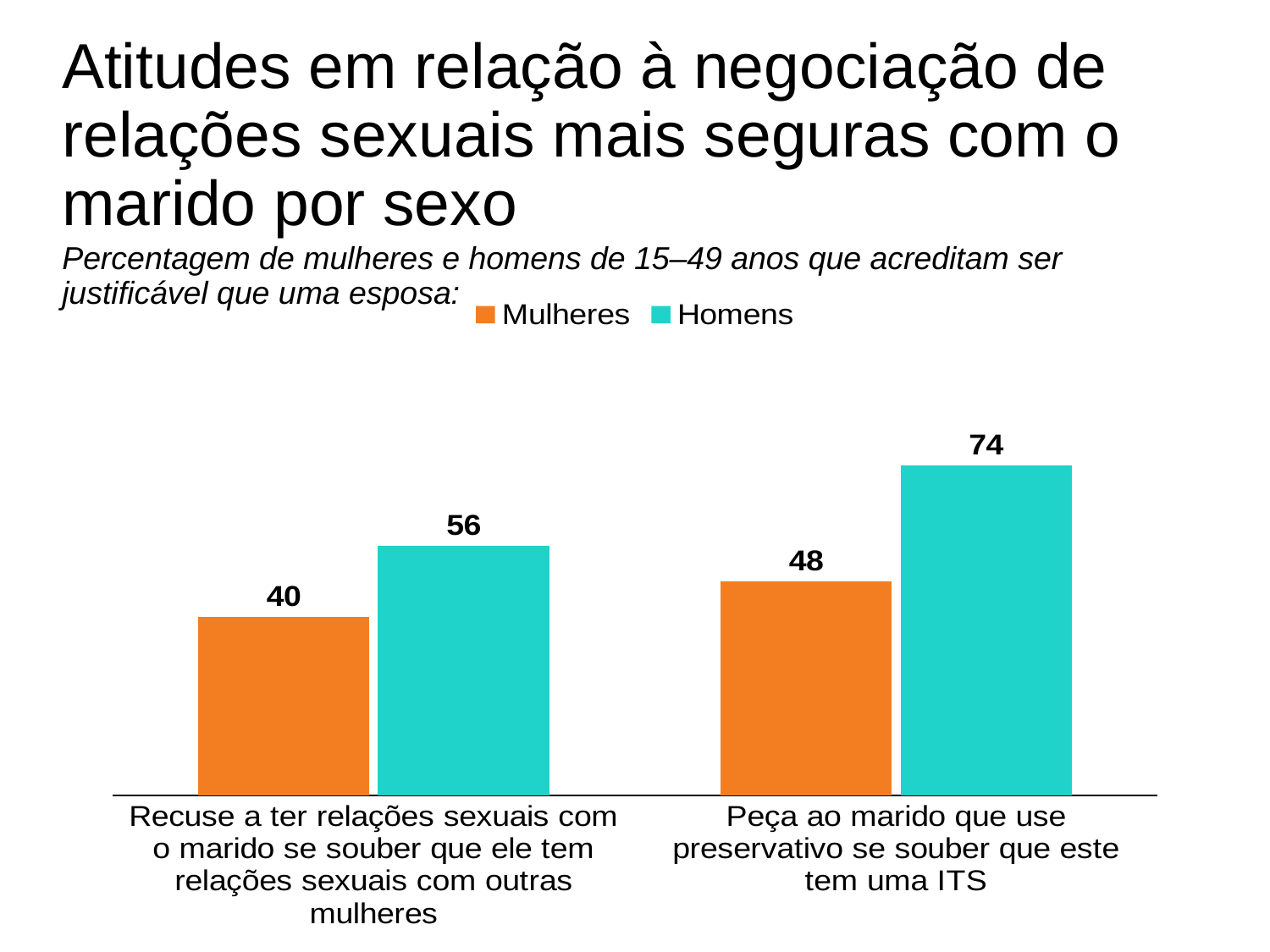

# Atitudes em relação à negociação de relações sexuais mais seguras com o marido por sexo
Percentagem de mulheres e homens de 15–49 anos que acreditam ser justificável que uma esposa:

### Chart

| Category | Mulheres | Homens |
|---|---|---|
| Recuse a ter relações sexuais com o marido se souber que ele tem relações sexuais com outras mulheres | 40.0 | 56.0 |
| Peça ao marido que use preservativo se souber que este tem uma ITS | 48.0 | 74.0 |